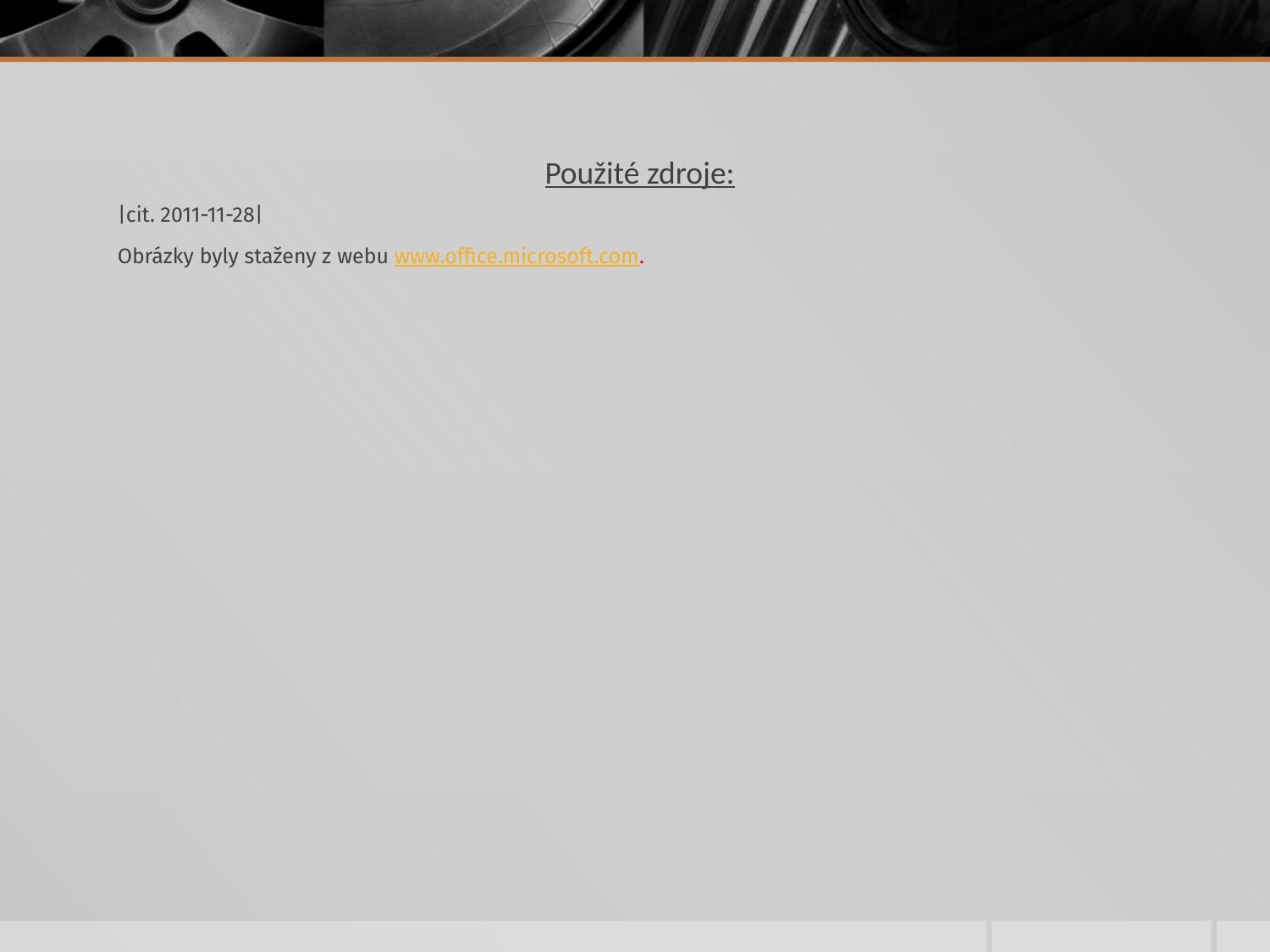

Použité zdroje:
|cit. 2011-11-28|
Obrázky byly staženy z webu www.office.microsoft.com.